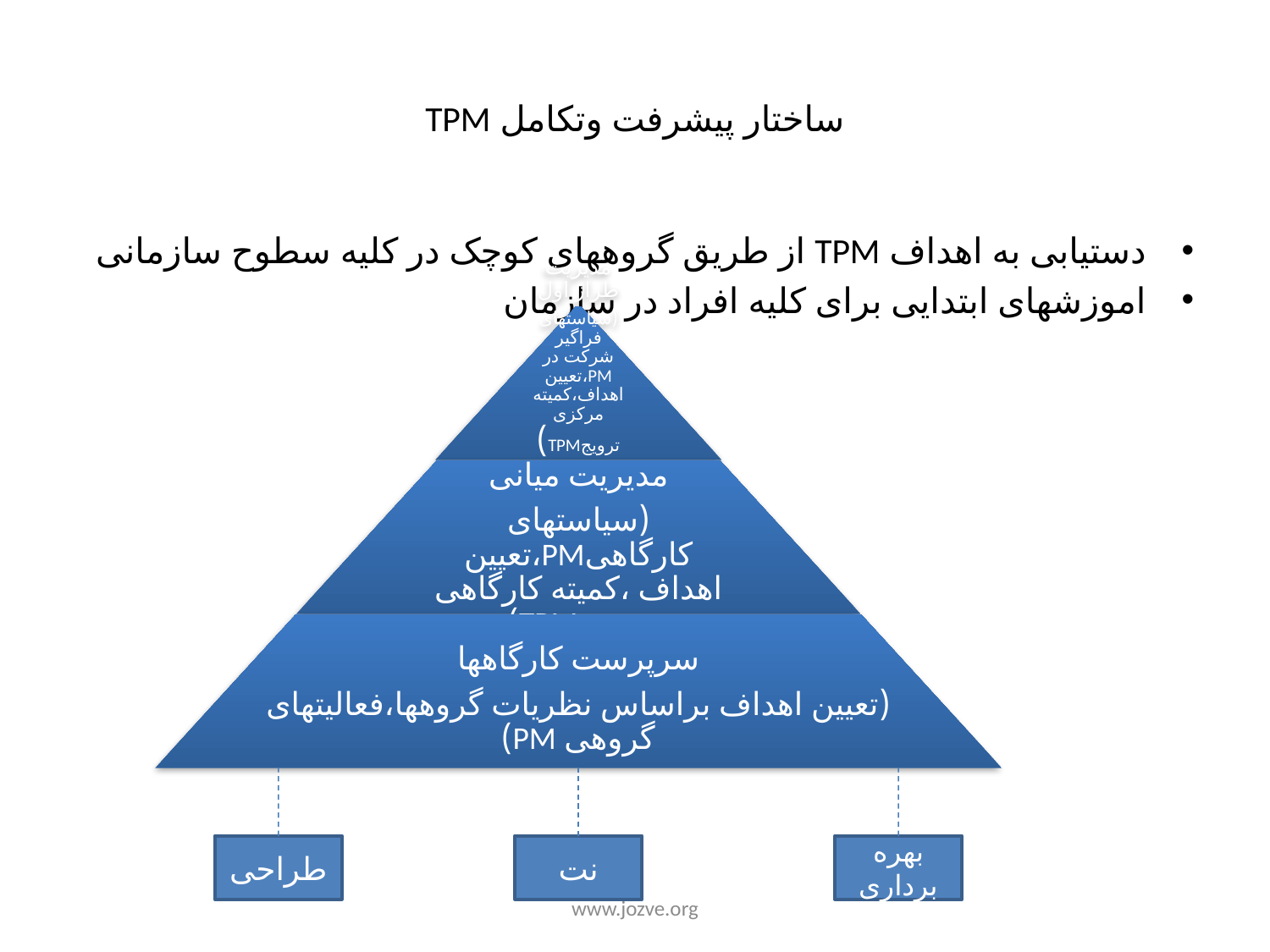

# ساختار پیشرفت وتکامل TPM
دستیابی به اهداف TPM از طریق گروههای کوچک در کلیه سطوح سازمانی
اموزشهای ابتدایی برای کلیه افراد در سازمان
مدیریت طراز اول
(سیاستهای فراگیر شرکت در PM،تعیین اهداف،کمیته مرکزی ترویجTPM)
مدیریت میانی
(سیاستهای کارگاهیPM،تعیین اهداف ،کمیته کارگاهی ترویجTPM)
سرپرست کارگاهها
(تعیین اهداف براساس نظریات گروهها،فعالیتهای گروهی PM)
طراحی
نت
بهره برداری
www.jozve.org